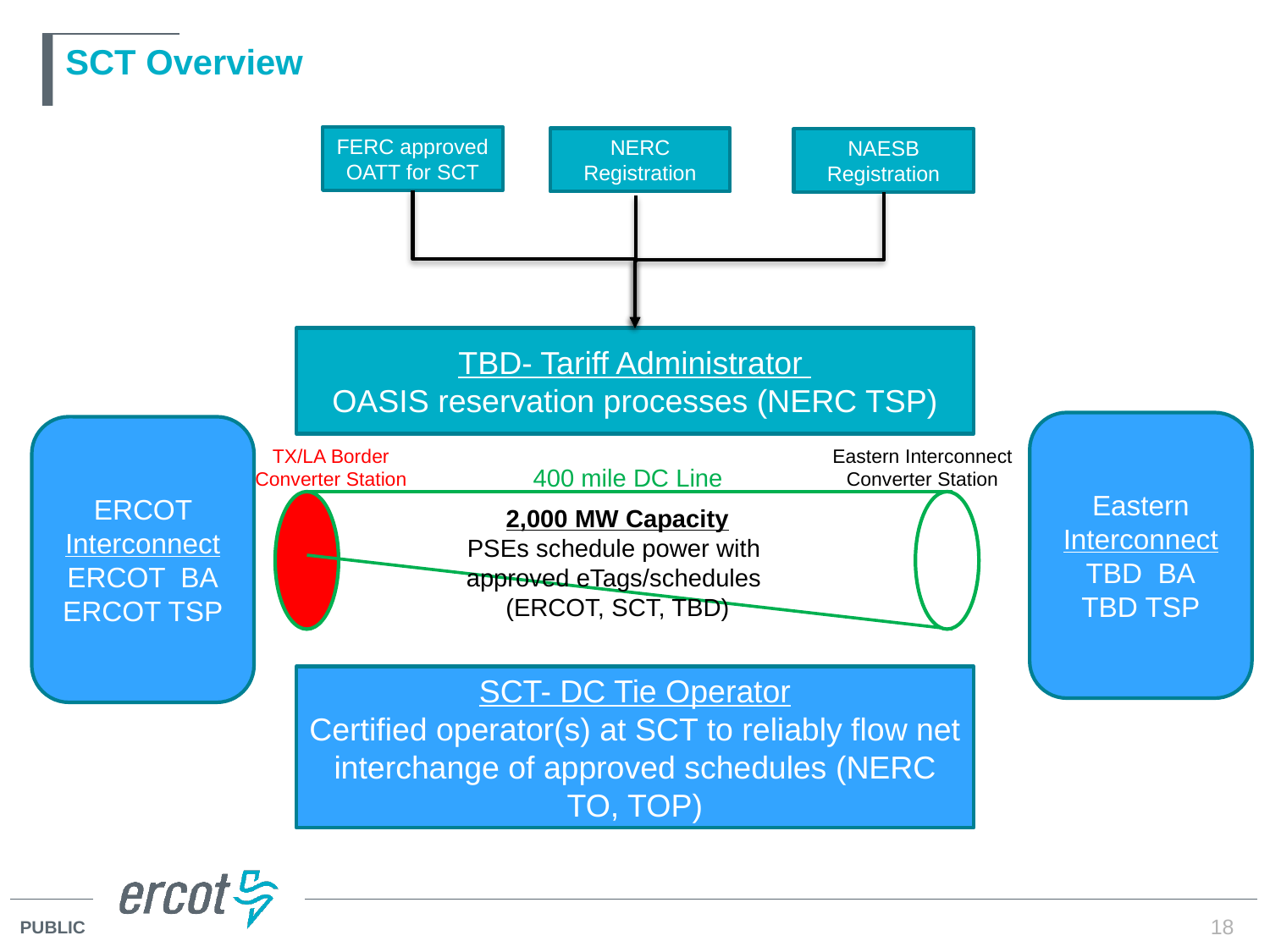

# SCT Overview
FERC approved OATT for SCT
NERC Registration
NAESB Registration
TBD- Tariff Administrator
OASIS reservation processes (NERC TSP)
Eastern
Interconnect
TBD  BA
TBD TSP
ERCOT Interconnect
ERCOT  BA
ERCOT TSP

TX/LA Border Converter Station
Eastern Interconnect Converter Station
400 mile DC Line

2,000 MW Capacity
PSEs schedule power with
approved eTags/schedules
(ERCOT, SCT, TBD)

SCT- DC Tie Operator
Certified operator(s) at SCT to reliably flow net interchange of approved schedules (NERC TO, TOP)
18